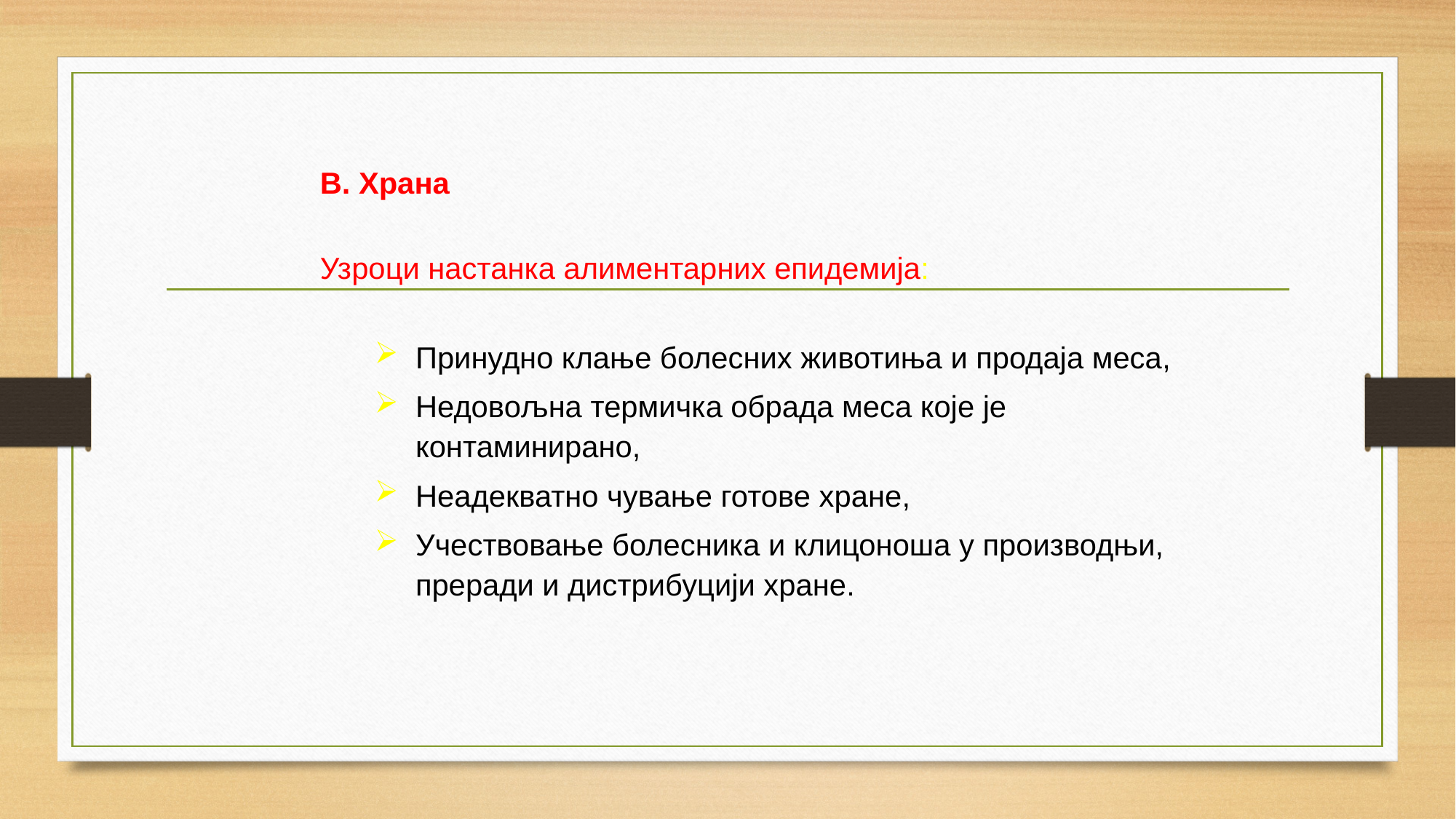

В. Храна
Узроци настанка алиментарних епидемија:
Принудно клање болесних животиња и продаја меса,
Недовољна термичка обрада меса које је контаминирано,
Неадекватно чување готове хране,
Учествовање болесника и клицоноша у производњи, преради и дистрибуцији хране.